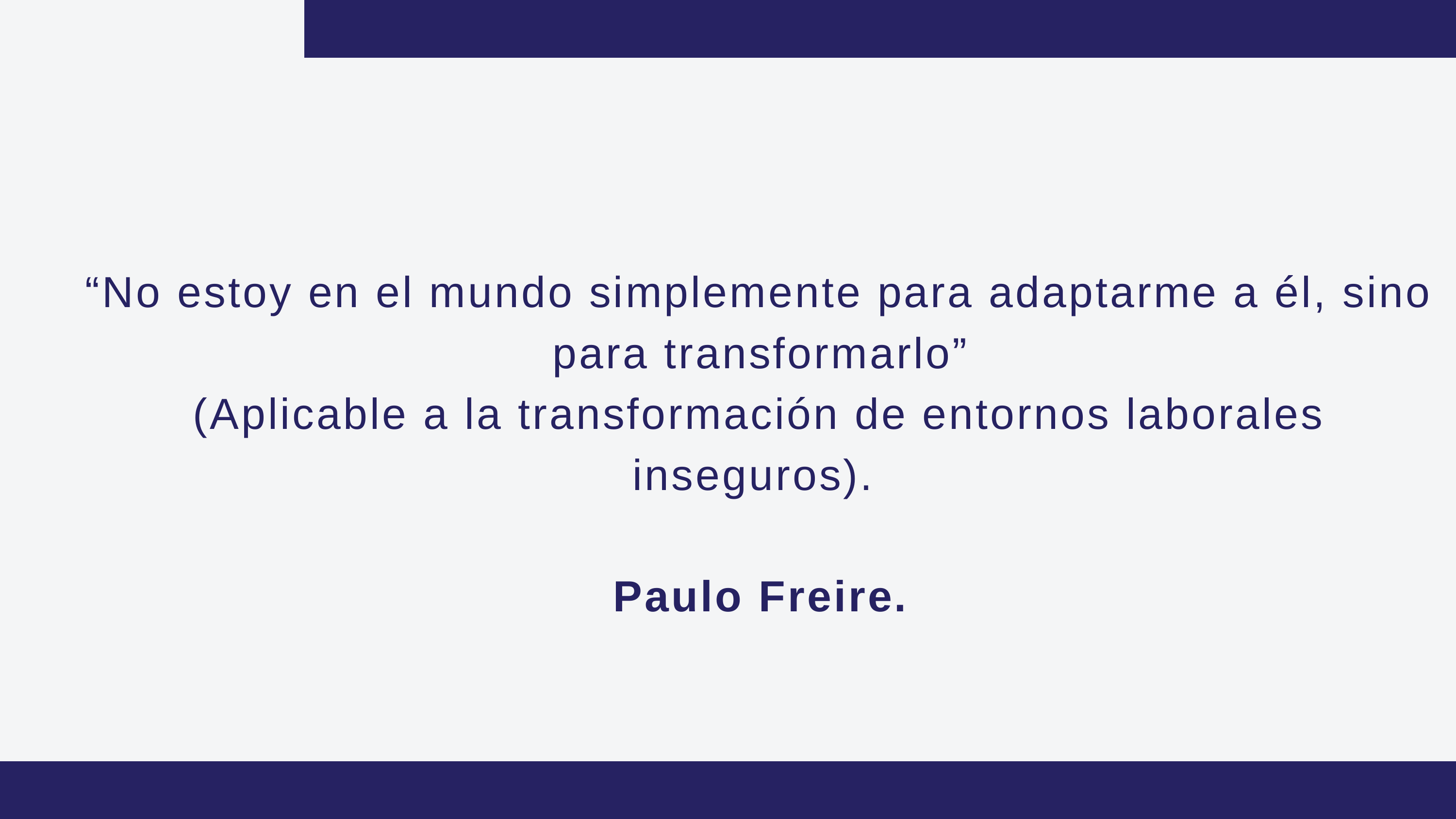

“No estoy en el mundo simplemente para adaptarme a él, sino para transformarlo”
(Aplicable a la transformación de entornos laborales inseguros).

Paulo Freire.